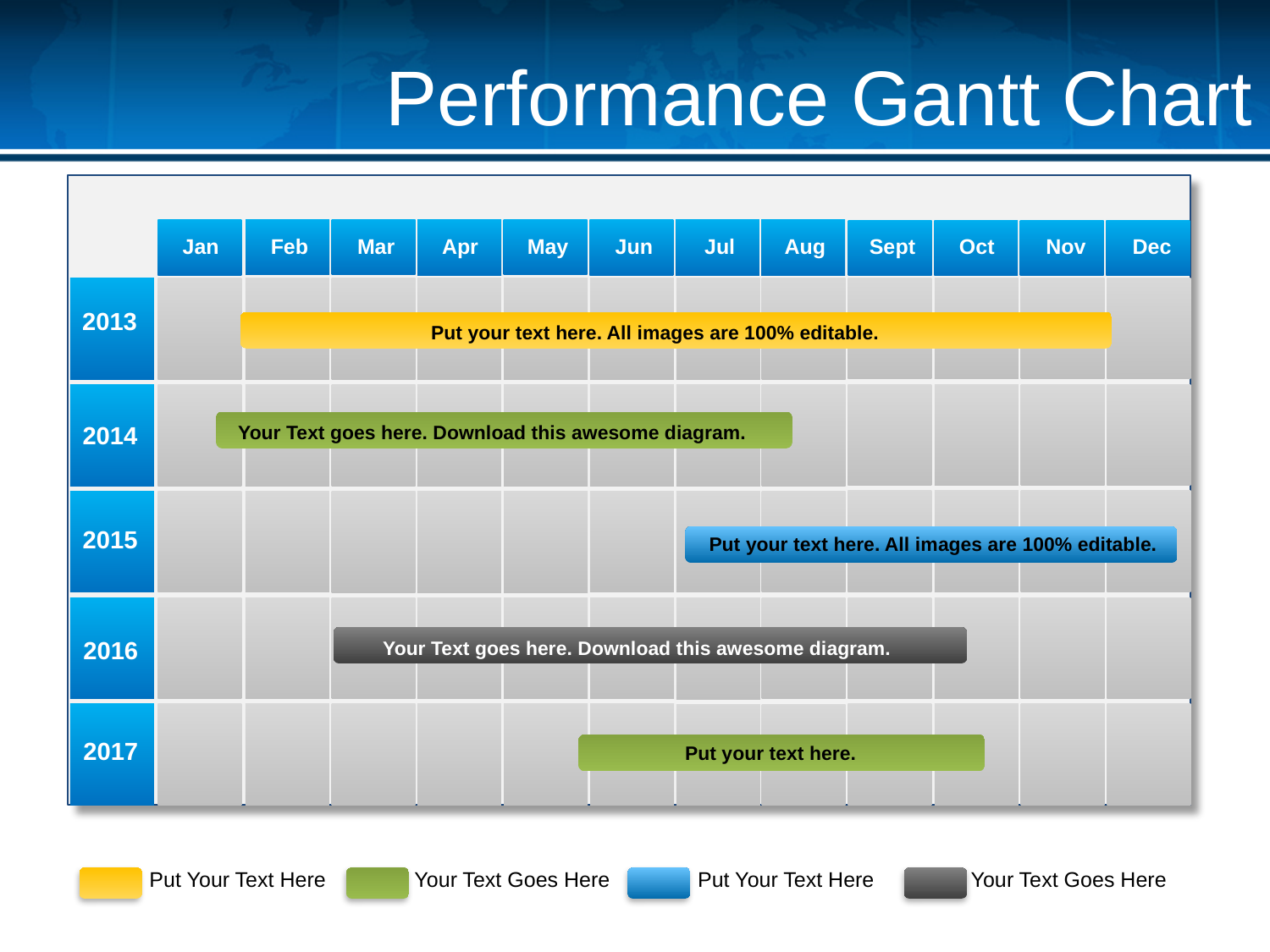

Performance Gantt Chart

2013

2014

2015

Your Text goes here. Download this awesome diagram.
2016

2017

Mar
May
Jan
Feb
Jun
Jul
Aug
Sept
Oct
Nov
Dec
Apr
Put your text here. All images are 100% editable.
Your Text goes here. Download this awesome diagram.
Put your text here. All images are 100% editable.
Put your text here.
Put Your Text Here
Your Text Goes Here
Put Your Text Here
Your Text Goes Here